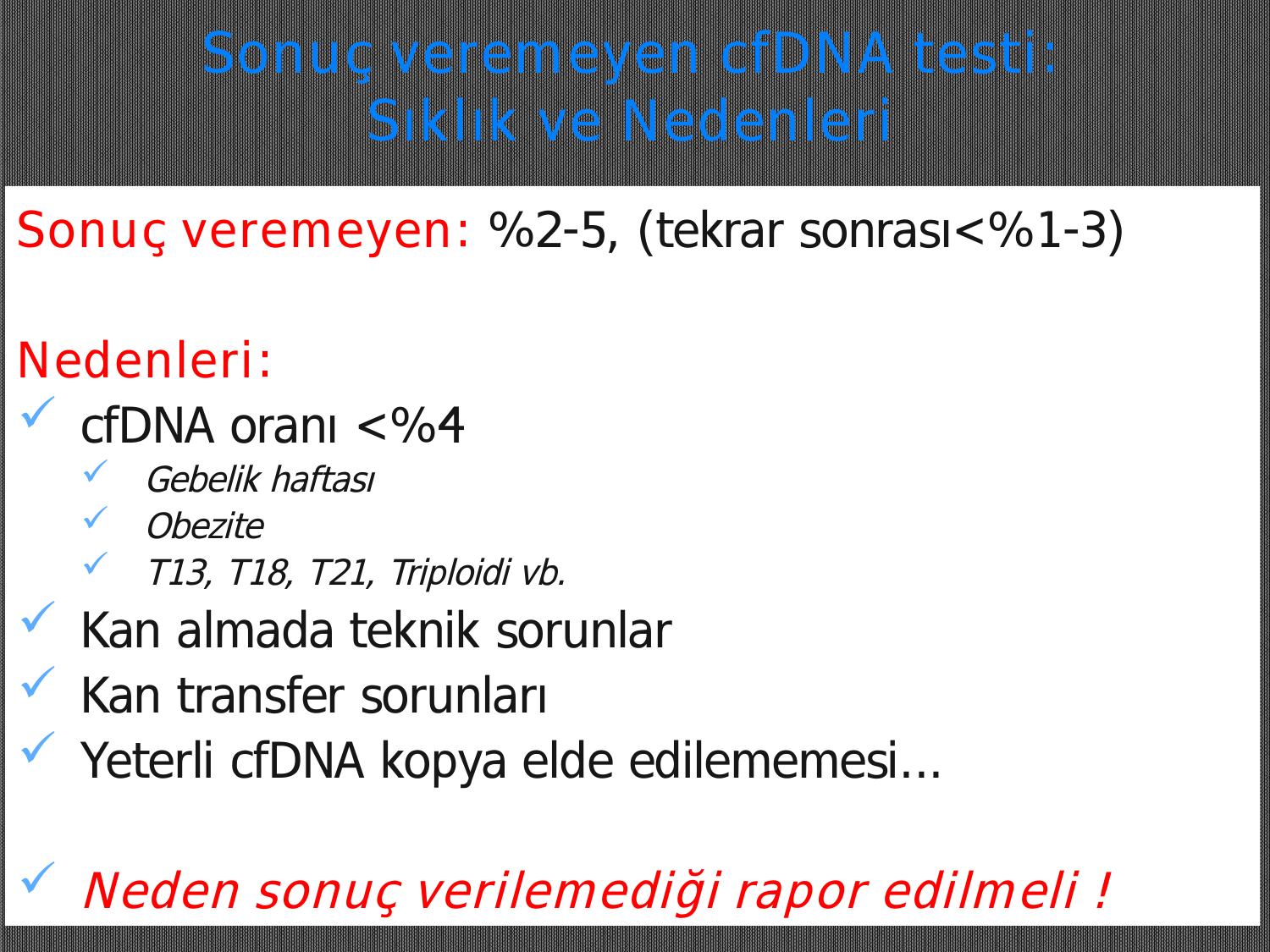

# Sonuç veremeyen cfDNA testi: Sıklık ve Nedenleri
Sonuç veremeyen: %2-5, (tekrar sonrası<%1-3)

Nedenleri:
cfDNA oranı <%4
Gebelik haftası
Obezite
T13, T18, T21, Triploidi vb.
Kan almada teknik sorunlar
Kan transfer sorunları
Yeterli cfDNA kopya elde edilememesi...

Neden sonuç verilemediği rapor edilmeli !